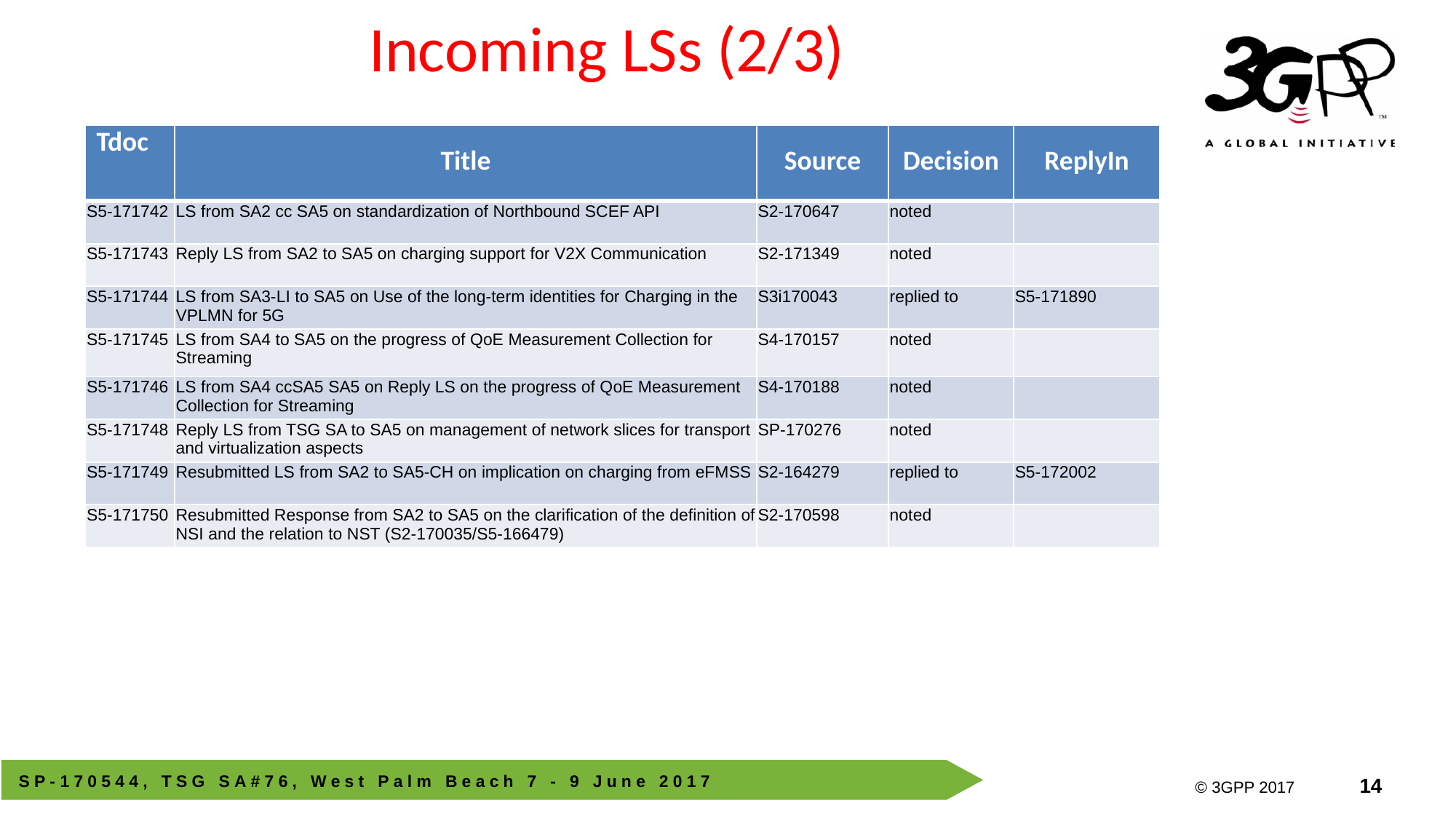

# Incoming LSs (2/3)
| Tdoc | Title | Source | Decision | ReplyIn |
| --- | --- | --- | --- | --- |
| S5-171742 | LS from SA2 cc SA5 on standardization of Northbound SCEF API | S2-170647 | noted |  |
| S5-171743 | Reply LS from SA2 to SA5 on charging support for V2X Communication | S2-171349 | noted |  |
| S5-171744 | LS from SA3-LI to SA5 on Use of the long-term identities for Charging in the VPLMN for 5G | S3i170043 | replied to | S5-171890 |
| S5-171745 | LS from SA4 to SA5 on the progress of QoE Measurement Collection for Streaming | S4-170157 | noted |  |
| S5-171746 | LS from SA4 ccSA5 SA5 on Reply LS on the progress of QoE Measurement Collection for Streaming | S4-170188 | noted |  |
| S5-171748 | Reply LS from TSG SA to SA5 on management of network slices for transport and virtualization aspects | SP-170276 | noted |  |
| S5-171749 | Resubmitted LS from SA2 to SA5-CH on implication on charging from eFMSS | S2-164279 | replied to | S5-172002 |
| S5-171750 | Resubmitted Response from SA2 to SA5 on the clarification of the definition of NSI and the relation to NST (S2-170035/S5-166479) | S2-170598 | noted |  |